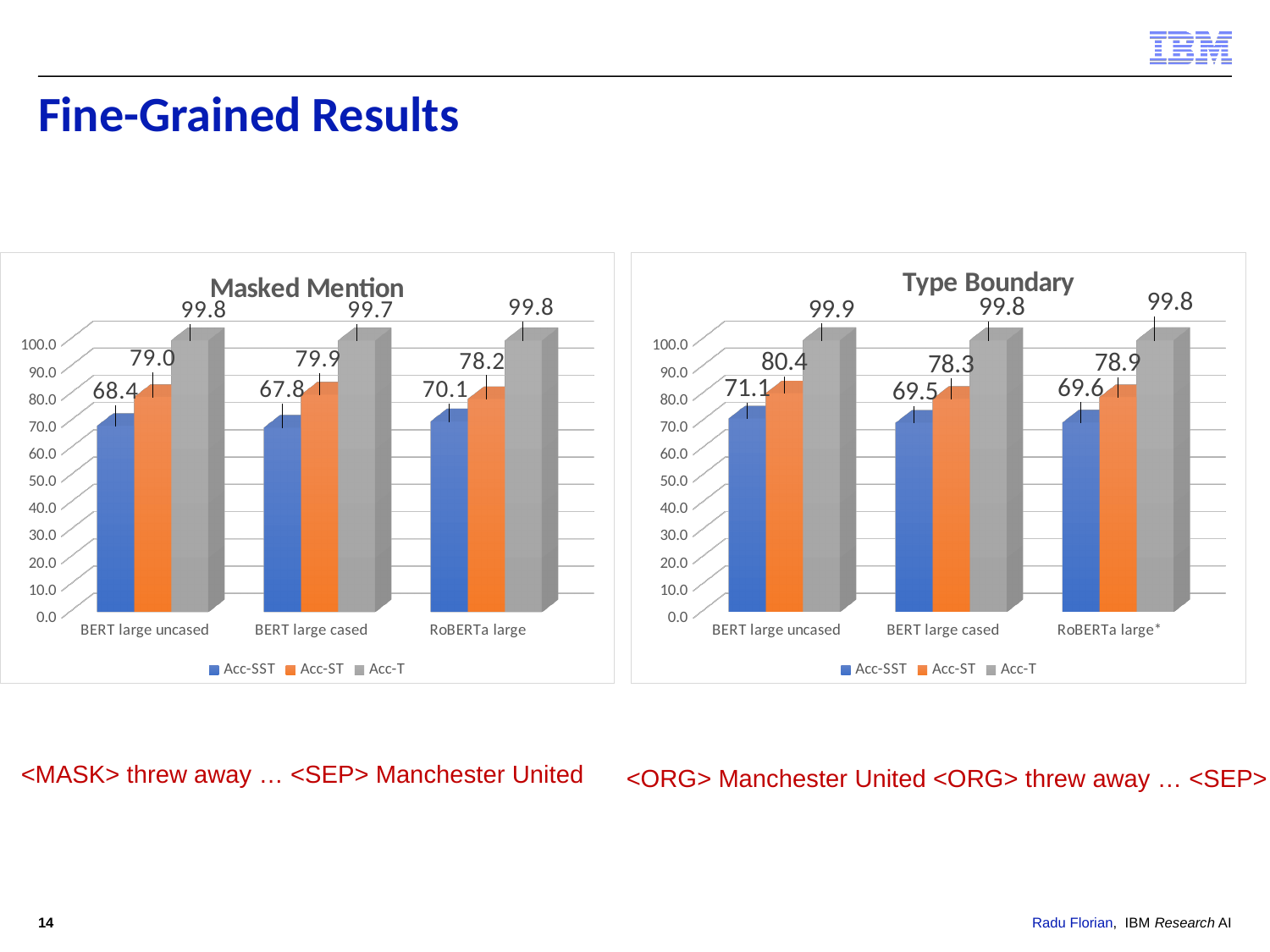

# Fine-Grained Results

[unsupported chart]

[unsupported chart]

<MASK> threw away … <SEP> Manchester United
<ORG> Manchester United <ORG> threw away … <SEP>
14